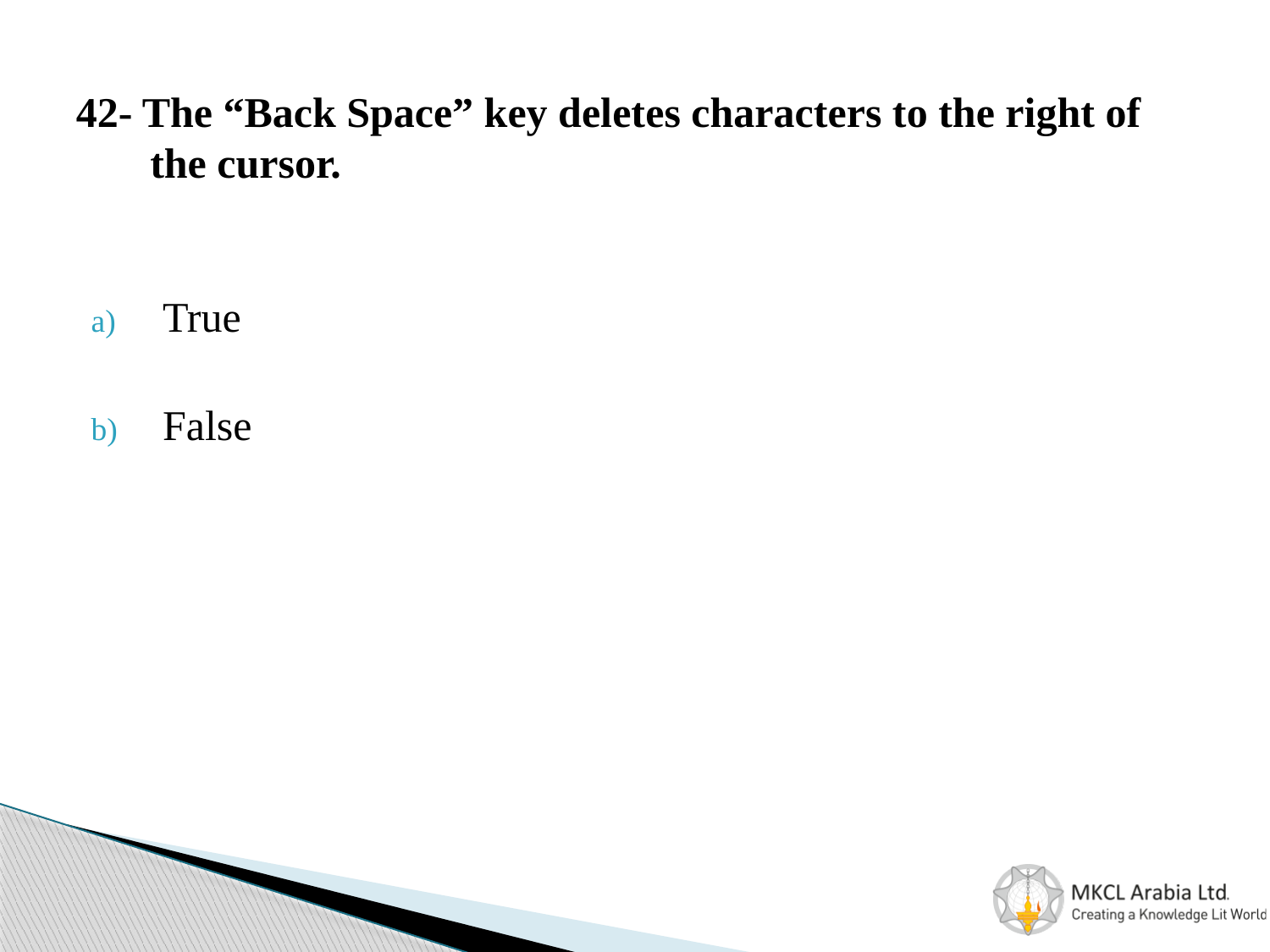

# 42- The “Back Space” key deletes characters to the right of the cursor.
True
False